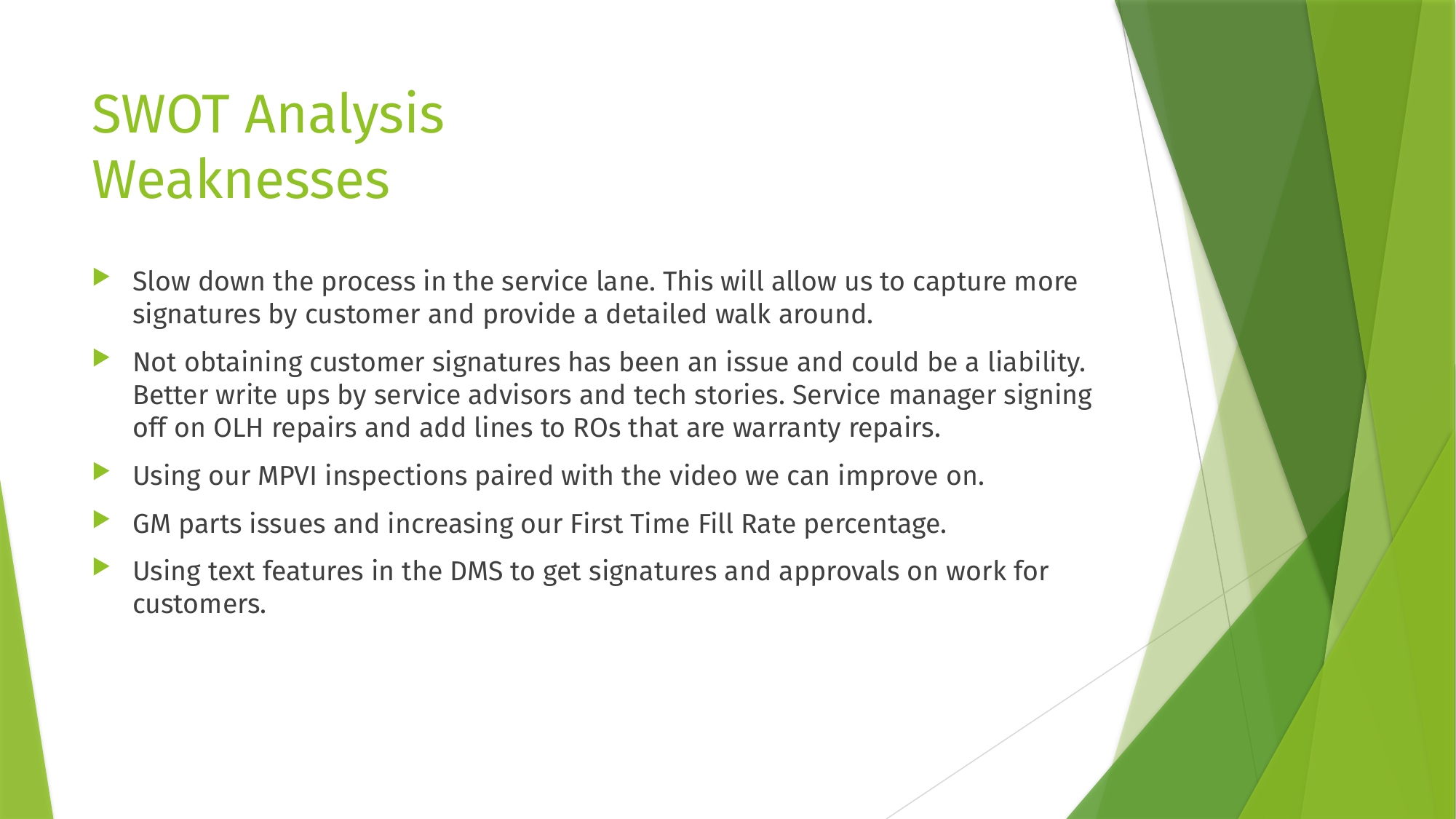

# SWOT Analysis Weaknesses
Slow down the process in the service lane. This will allow us to capture more signatures by customer and provide a detailed walk around.
Not obtaining customer signatures has been an issue and could be a liability. Better write ups by service advisors and tech stories. Service manager signing off on OLH repairs and add lines to ROs that are warranty repairs.
Using our MPVI inspections paired with the video we can improve on.
GM parts issues and increasing our First Time Fill Rate percentage.
Using text features in the DMS to get signatures and approvals on work for customers.